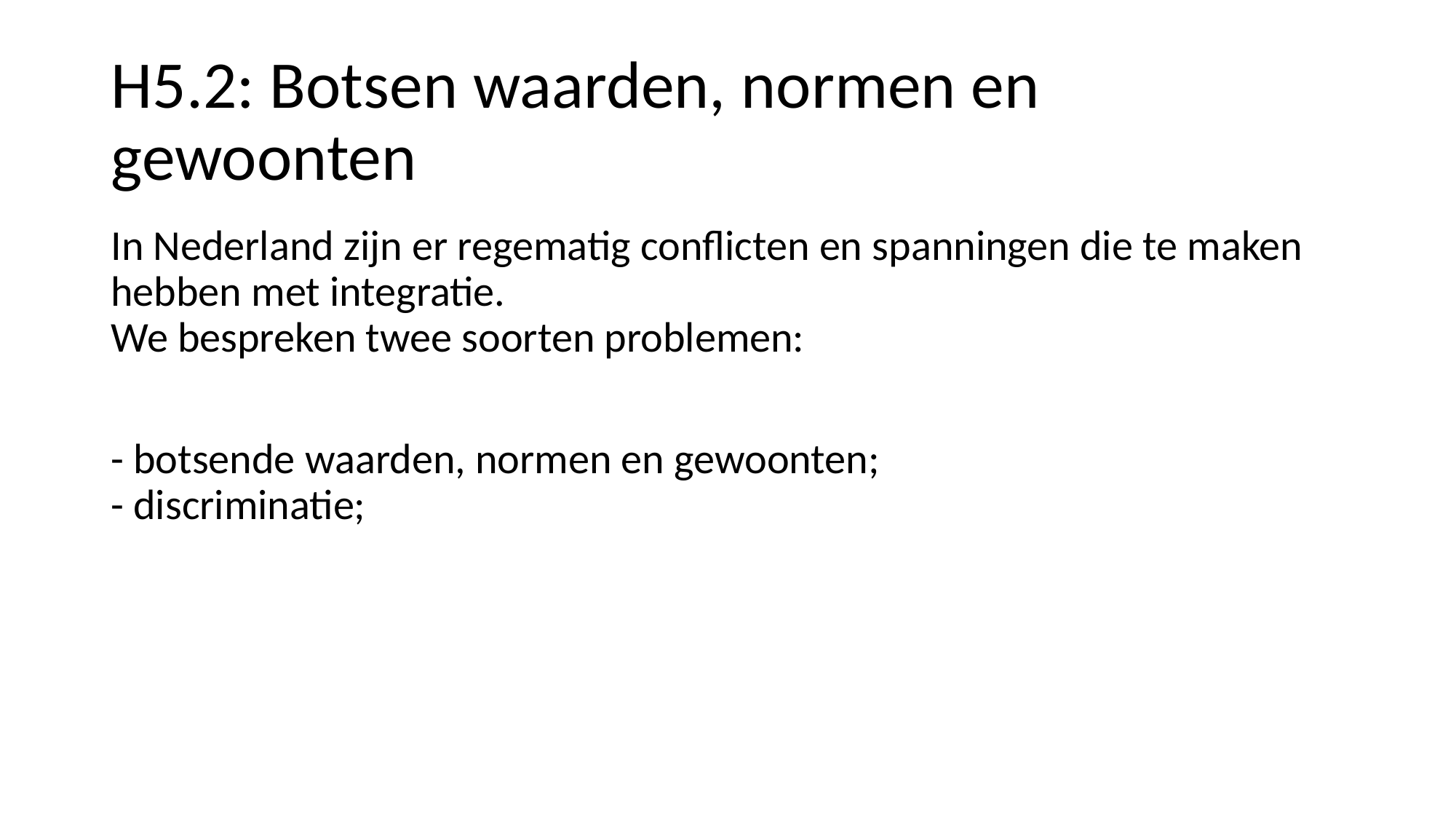

# H5.2: Botsen waarden, normen en gewoonten
In Nederland zijn er regematig conflicten en spanningen die te maken hebben met integratie.
We bespreken twee soorten problemen:

- botsende waarden, normen en gewoonten;
- discriminatie;